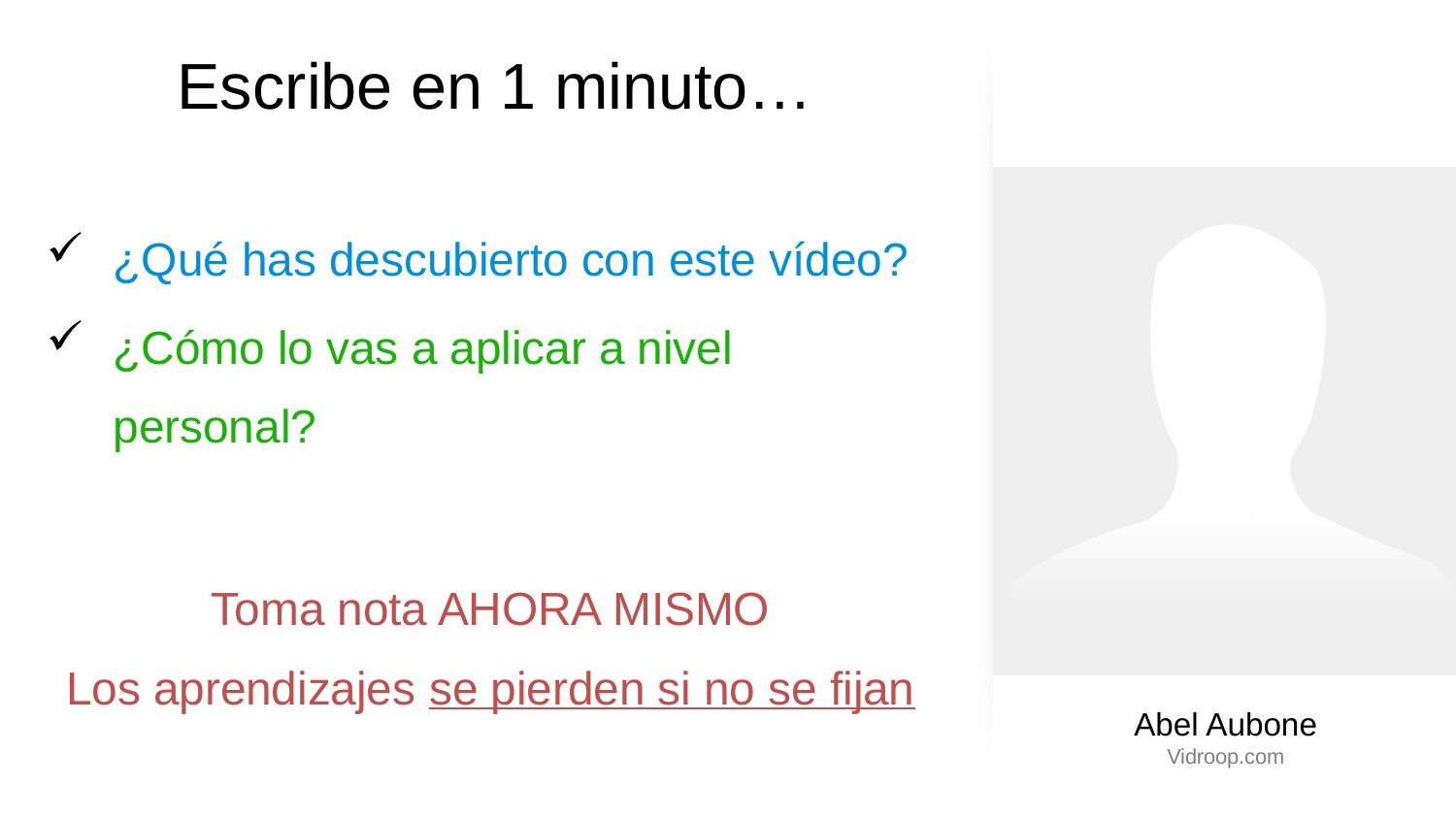

# Escribe en 1 minuto…
¿Qué has descubierto con este vídeo?
¿Cómo lo vas a aplicar a nivel personal?

Toma nota AHORA MISMO
Los aprendizajes se pierden si no se fijan